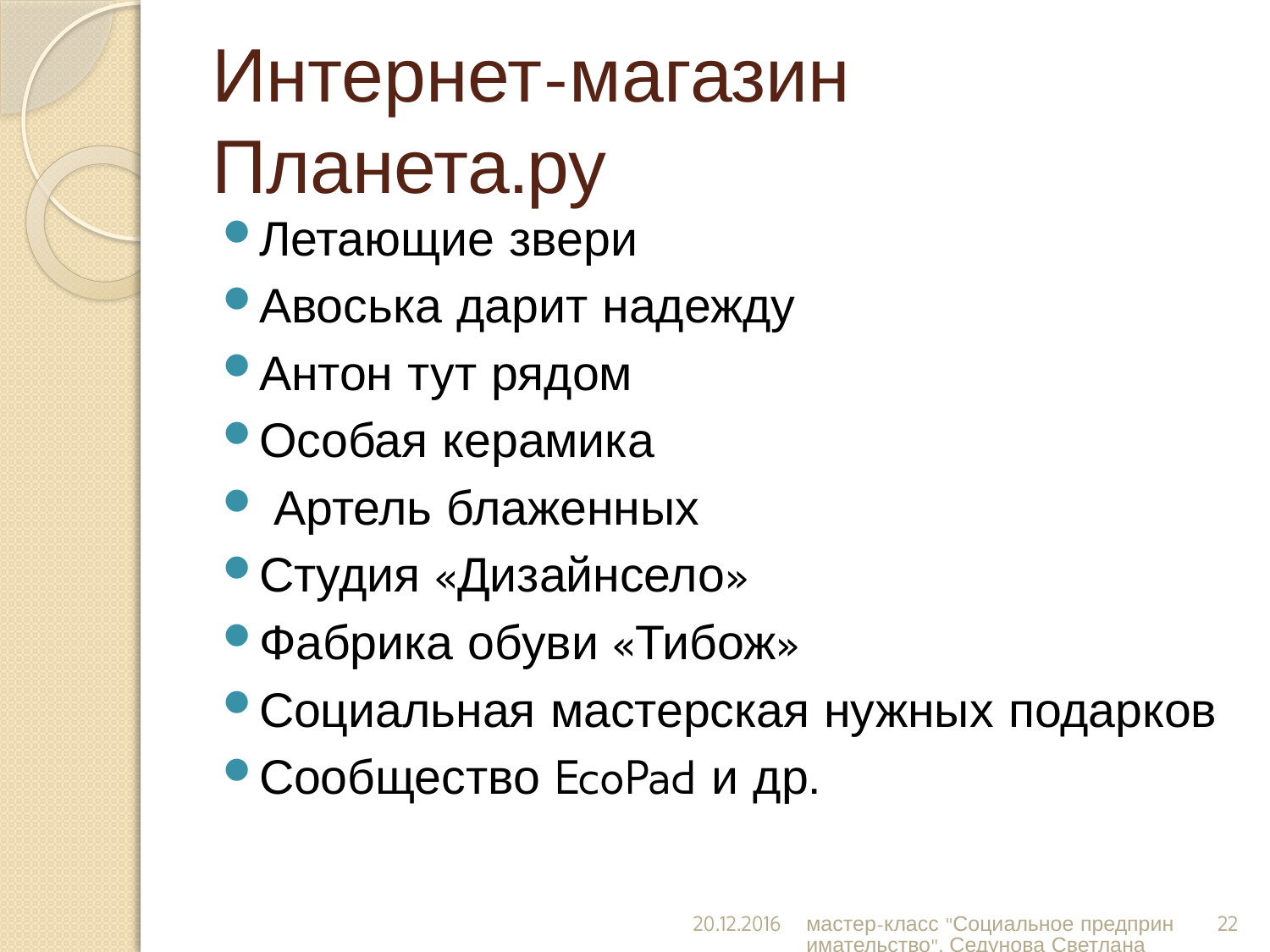

# Интернет-магазин Планета.ру
Летающие звери
Авоська дарит надежду
Антон тут рядом
Особая керамика
 Артель блаженных
Студия «Дизайнсело»
Фабрика обуви «Тибож»
Социальная мастерская нужных подарков
Сообщество EcoPad и др.
20.12.2016
мастер-класс "Социальное предпринимательство". Седунова Светлана
22